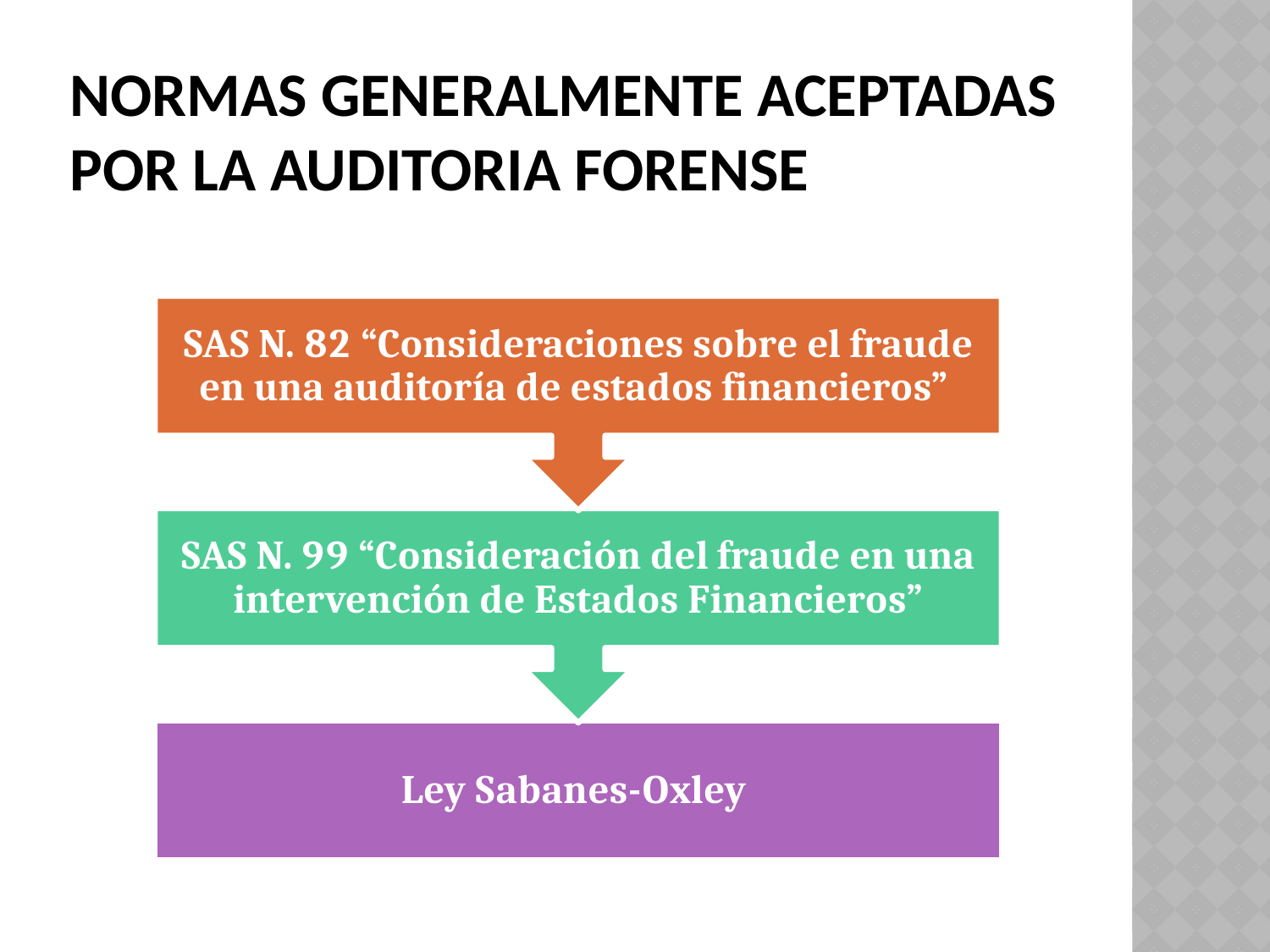

# Normas generalmente aceptadas por la auditoria forense
Ley Sabanes-Oxley
SAS N. 99 “Consideración del fraude en una intervención de Estados Financieros”
SAS N. 82 “Consideraciones sobre el fraude en una auditoría de estados financieros”